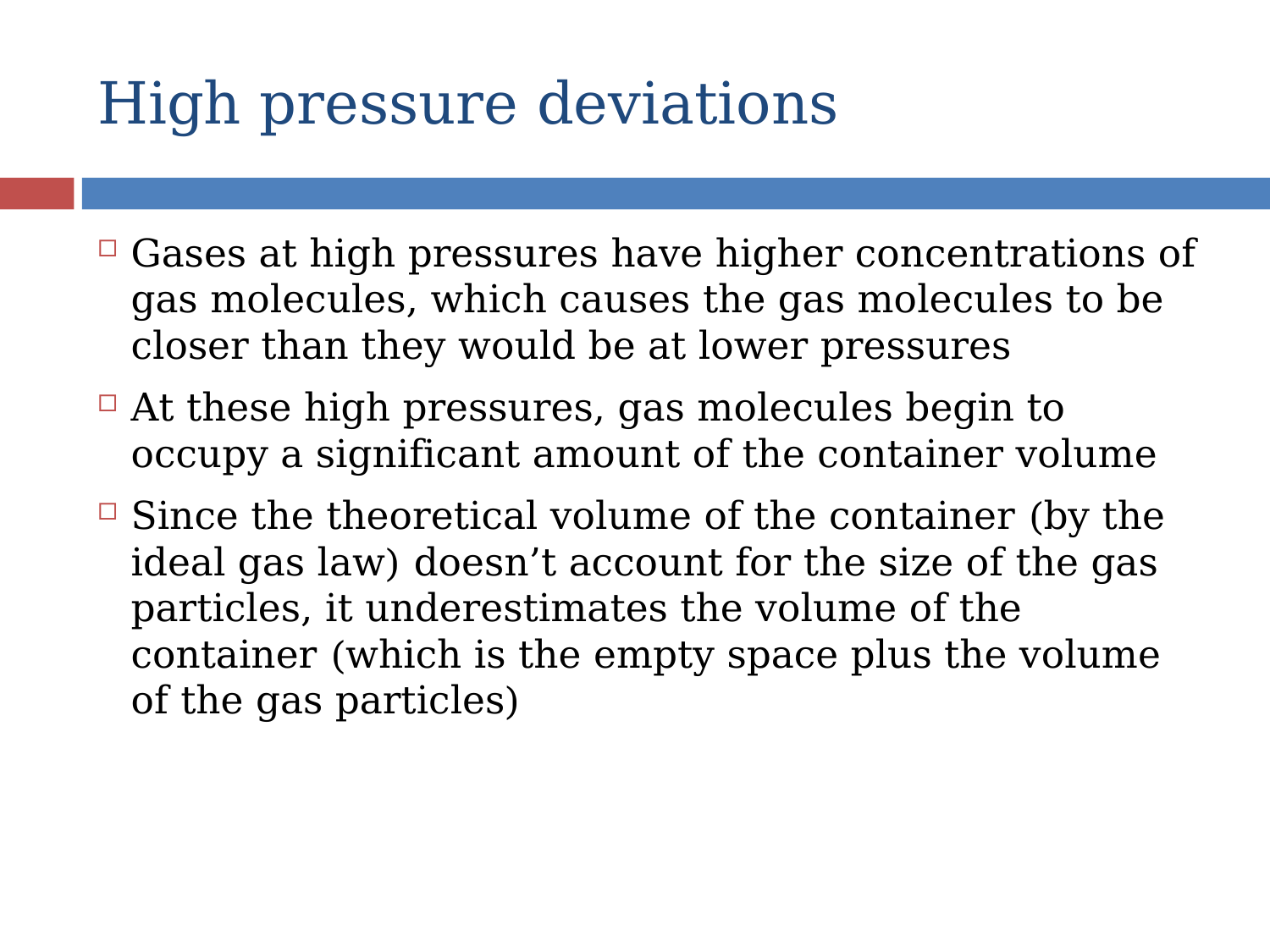

# High pressure deviations
Gases at high pressures have higher concentrations of gas molecules, which causes the gas molecules to be closer than they would be at lower pressures
At these high pressures, gas molecules begin to occupy a significant amount of the container volume
Since the theoretical volume of the container (by the ideal gas law) doesn’t account for the size of the gas particles, it underestimates the volume of the container (which is the empty space plus the volume of the gas particles)